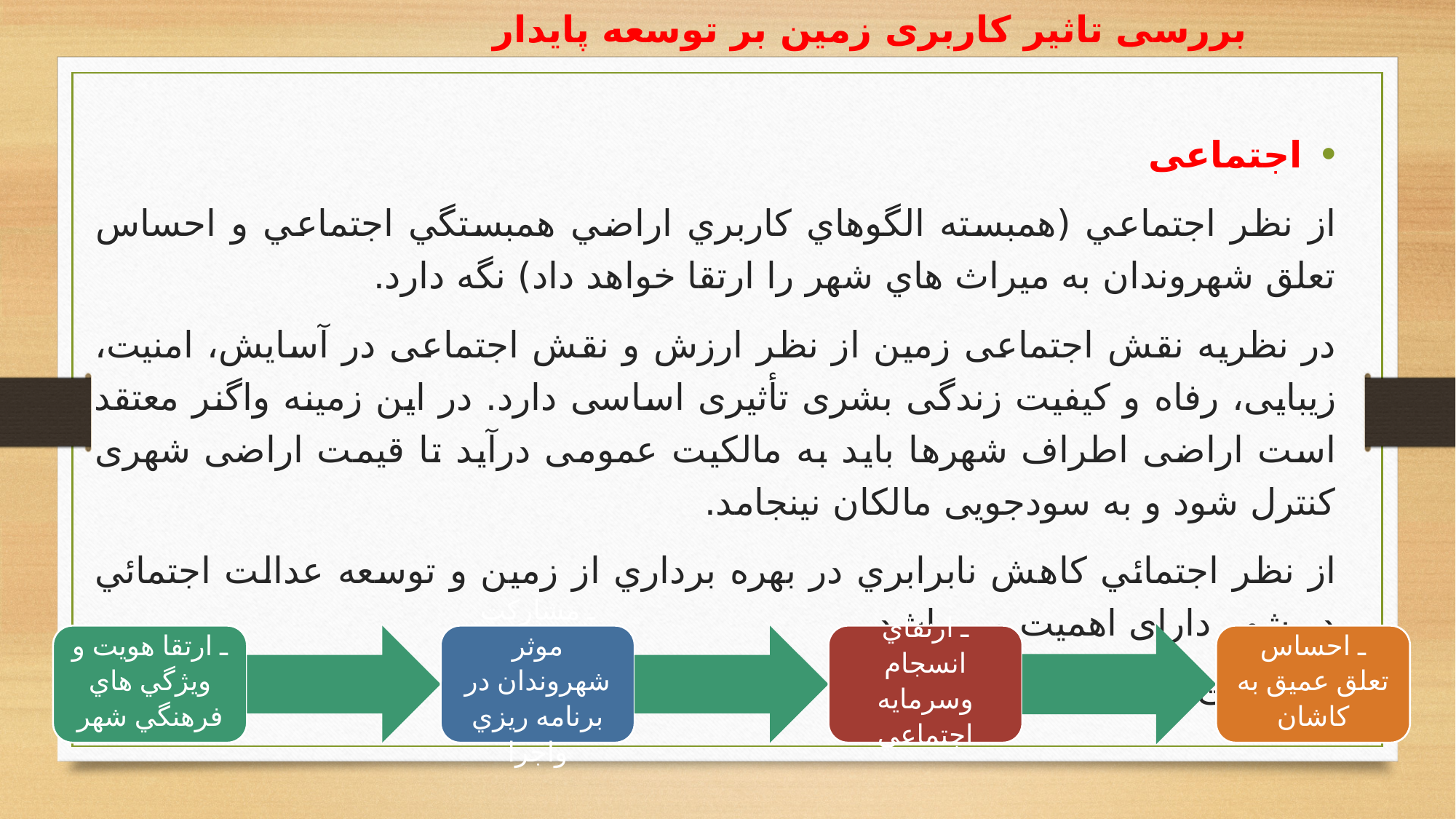

# بررسی تاثیر کاربری زمین بر توسعه پایدار
اجتماعی
از نظر اجتماعي (همبسته الگوهاي كاربري اراضي همبستگي اجتماعي و احساس تعلق شهروندان به ميراث هاي شهر را ارتقا خواهد داد) نگه دارد.
در نظریه نقش اجتماعی زمین از نظر ارزش و نقش اجتماعی در آسایش، امنیت، زیبایی، رفاه و کیفیت زندگی بشری تأثیری اساسی دارد. در این زمینه واگنر معتقد است اراضی اطراف شهرها باید به مالکیت عمومی درآید تا قیمت اراضی شهری کنترل شود و به سودجویی مالکان نینجامد.
از نظر اجتمائي كاهش نابرابري در بهره برداري از زمين و توسعه عدالت اجتمائي در شهر دارای اهمیت می باشد.
ملاحظات فرهنگي و اجتماعي
ـ ارتقا هويت و ويژگي هاي فرهنگي شهر